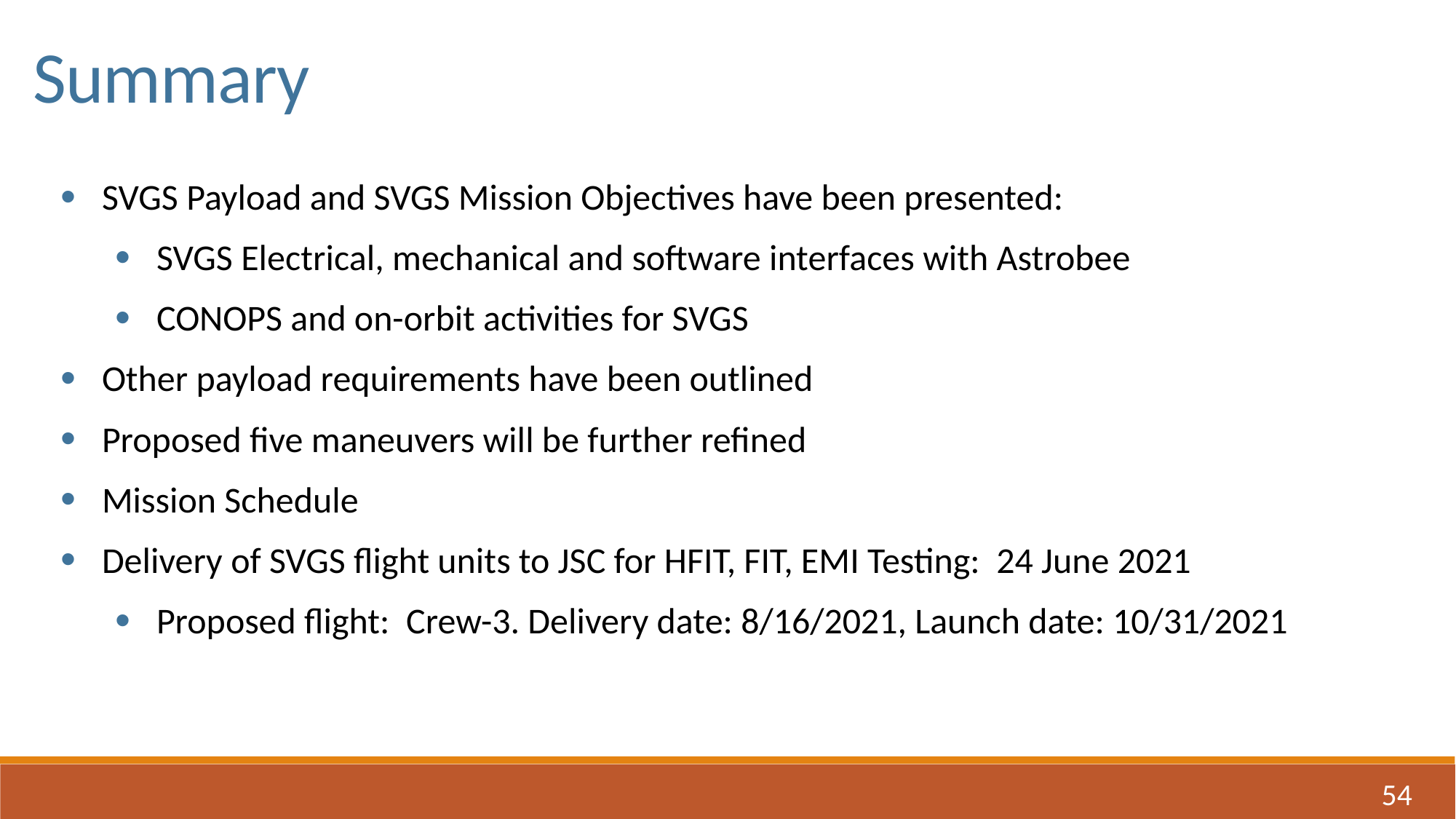

Summary
SVGS Payload and SVGS Mission Objectives have been presented:
SVGS Electrical, mechanical and software interfaces with Astrobee
CONOPS and on-orbit activities for SVGS
Other payload requirements have been outlined
Proposed five maneuvers will be further refined
Mission Schedule
Delivery of SVGS flight units to JSC for HFIT, FIT, EMI Testing:  24 June 2021
Proposed flight:  Crew-3. Delivery date: 8/16/2021, Launch date: 10/31/2021

54